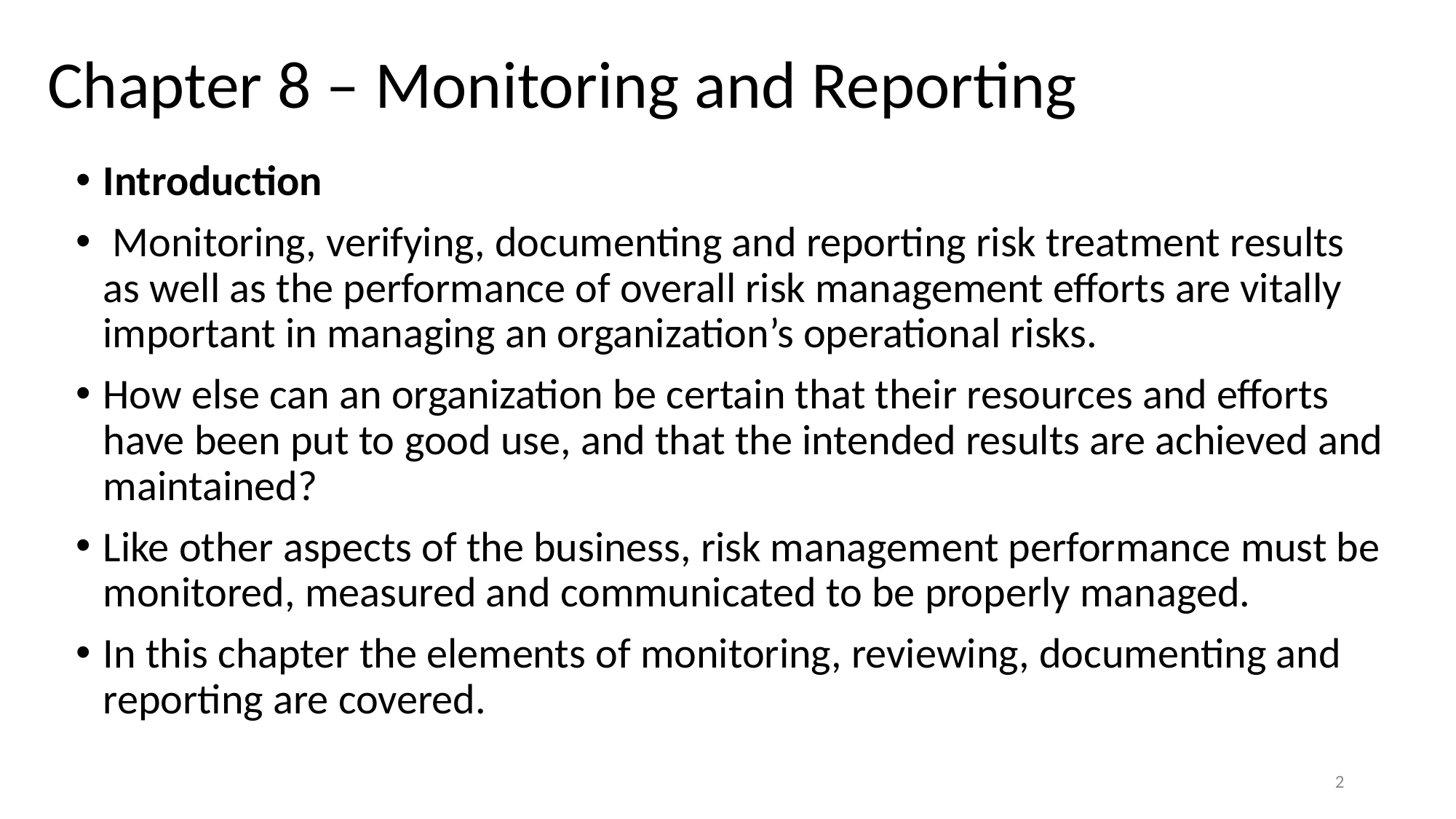

# Chapter 8 – Monitoring and Reporting
Introduction
 Monitoring, verifying, documenting and reporting risk treatment results as well as the performance of overall risk management efforts are vitally important in managing an organization’s operational risks.
How else can an organization be certain that their resources and efforts have been put to good use, and that the intended results are achieved and maintained?
Like other aspects of the business, risk management performance must be monitored, measured and communicated to be properly managed.
In this chapter the elements of monitoring, reviewing, documenting and reporting are covered.
2